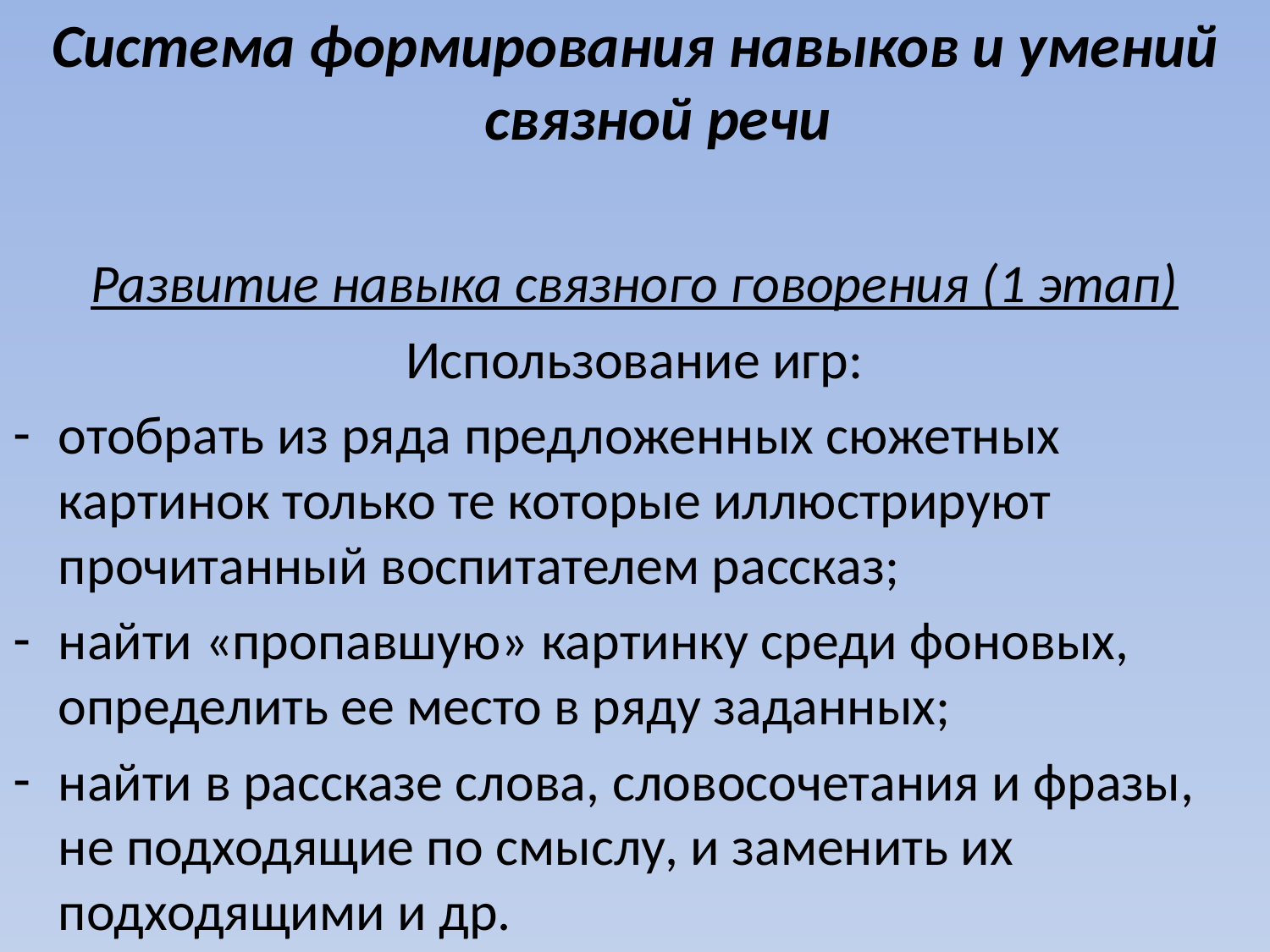

Система формирования навыков и умений связной речи

Развитие навыка связного говорения (1 этап)
Использование игр:
отобрать из ряда предложенных сюжетных картинок только те которые иллюстрируют прочитанный воспитателем рассказ;
найти «пропавшую» картинку среди фоновых, определить ее место в ряду заданных;
найти в рассказе слова, словосочетания и фразы, не подходящие по смыслу, и заменить их подходящими и др.